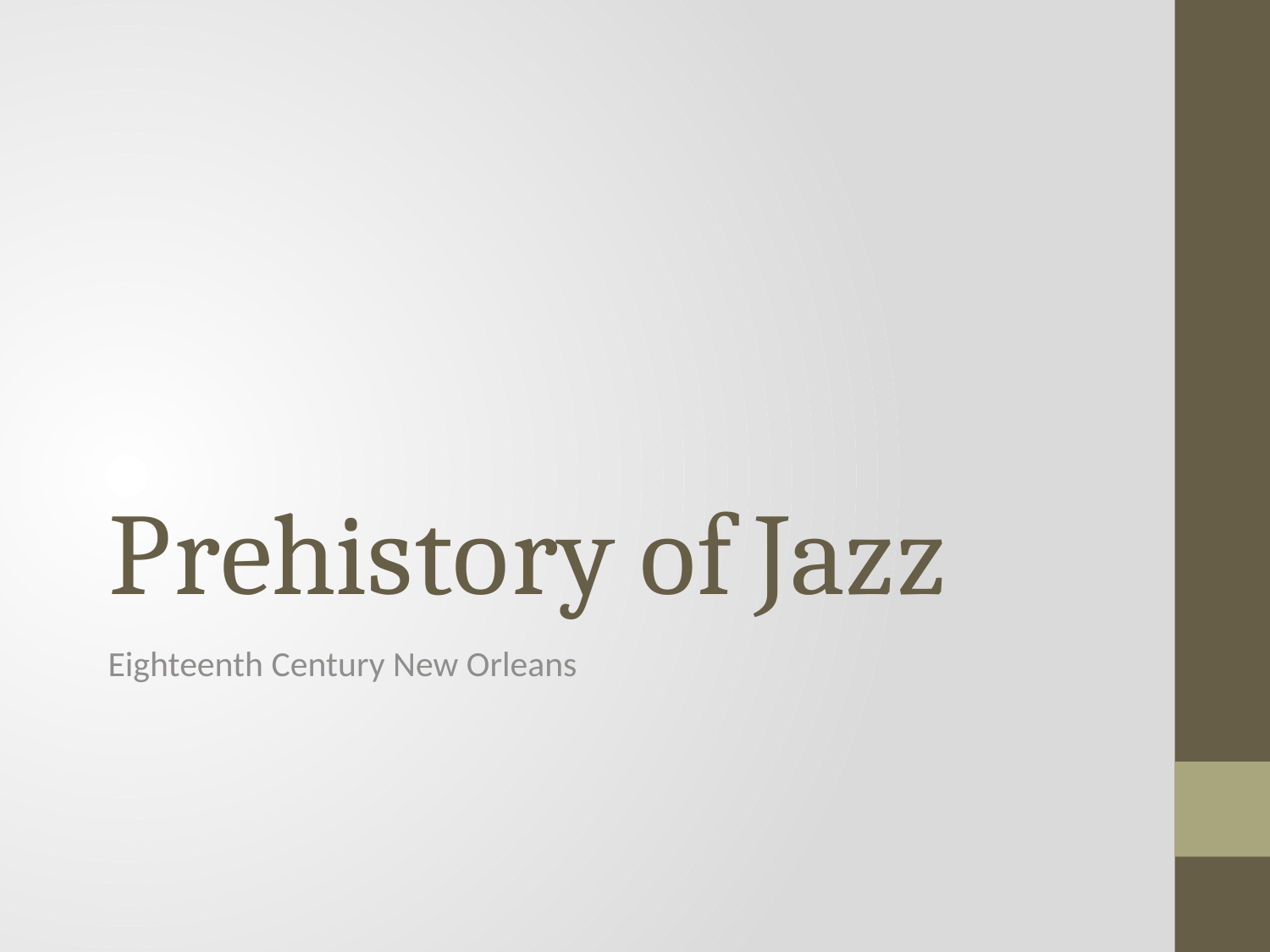

# Prehistory of Jazz
Eighteenth Century New Orleans